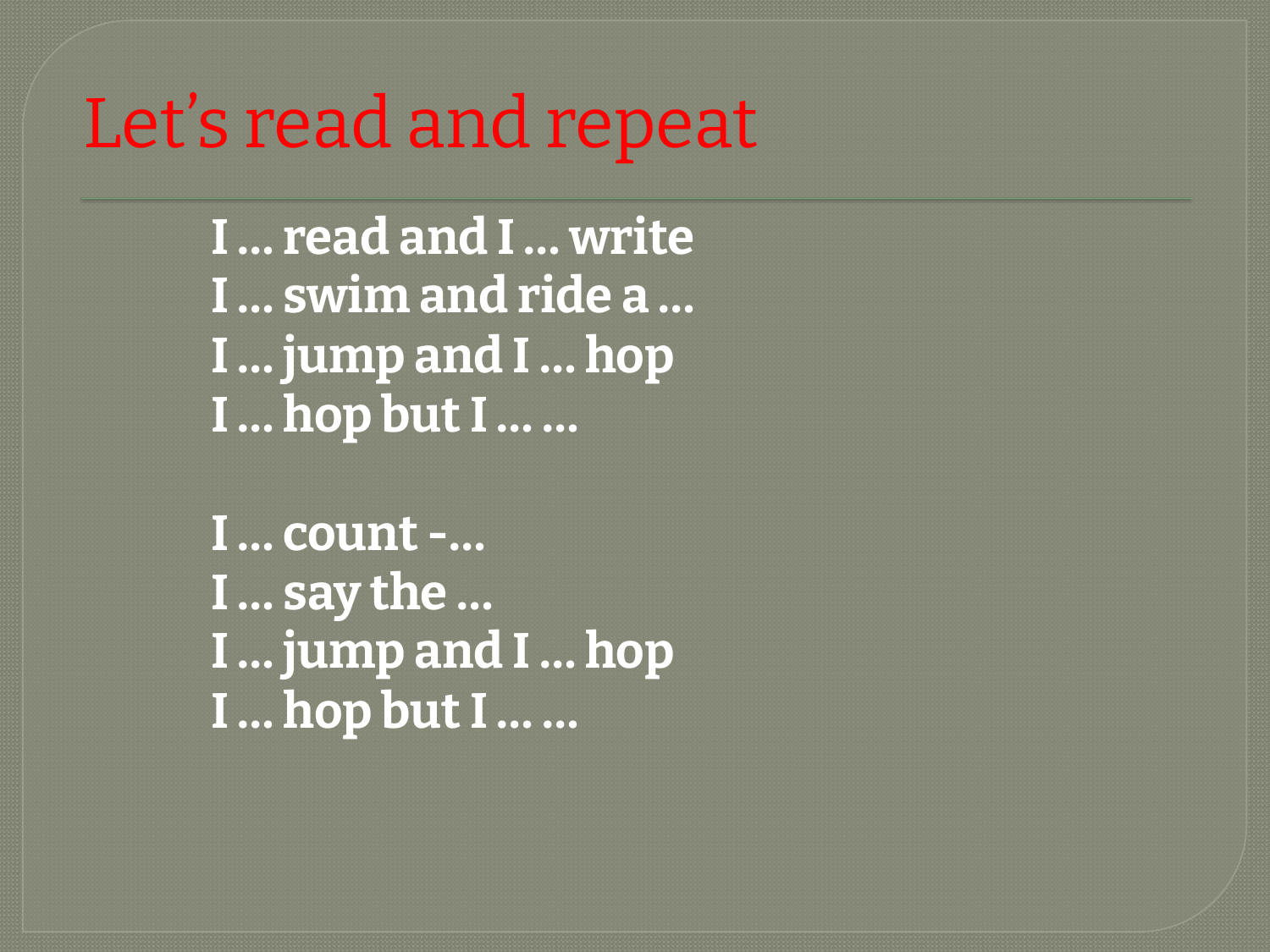

# Let’s read and repeat
I … read and I … write
I … swim and ride a …
I … jump and I … hop
I … hop but I … …
I … count -…
I … say the …
I … jump and I … hop
I … hop but I … …